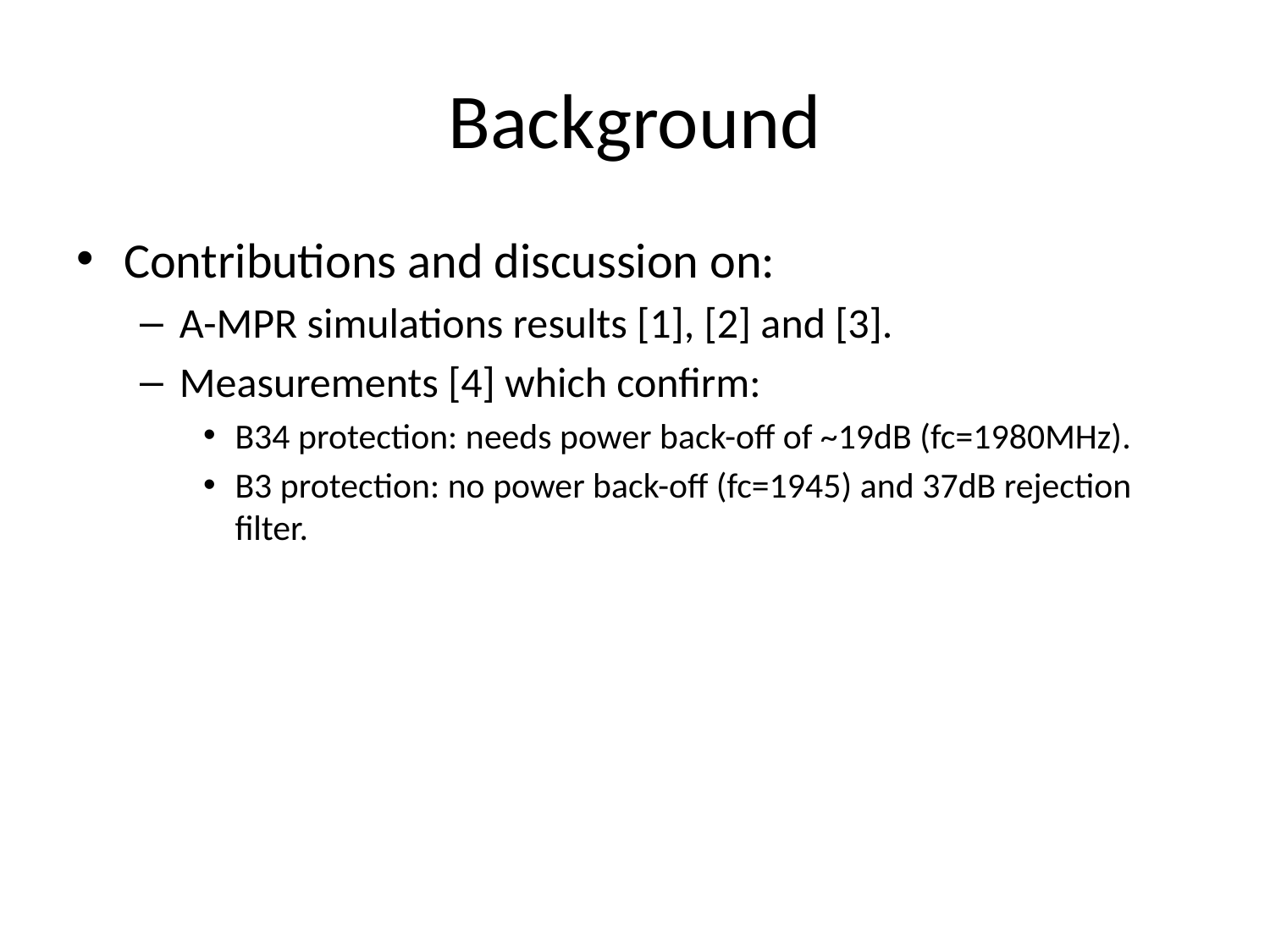

# Background
Contributions and discussion on:
A-MPR simulations results [1], [2] and [3].
Measurements [4] which confirm:
B34 protection: needs power back-off of ~19dB (fc=1980MHz).
B3 protection: no power back-off (fc=1945) and 37dB rejection filter.